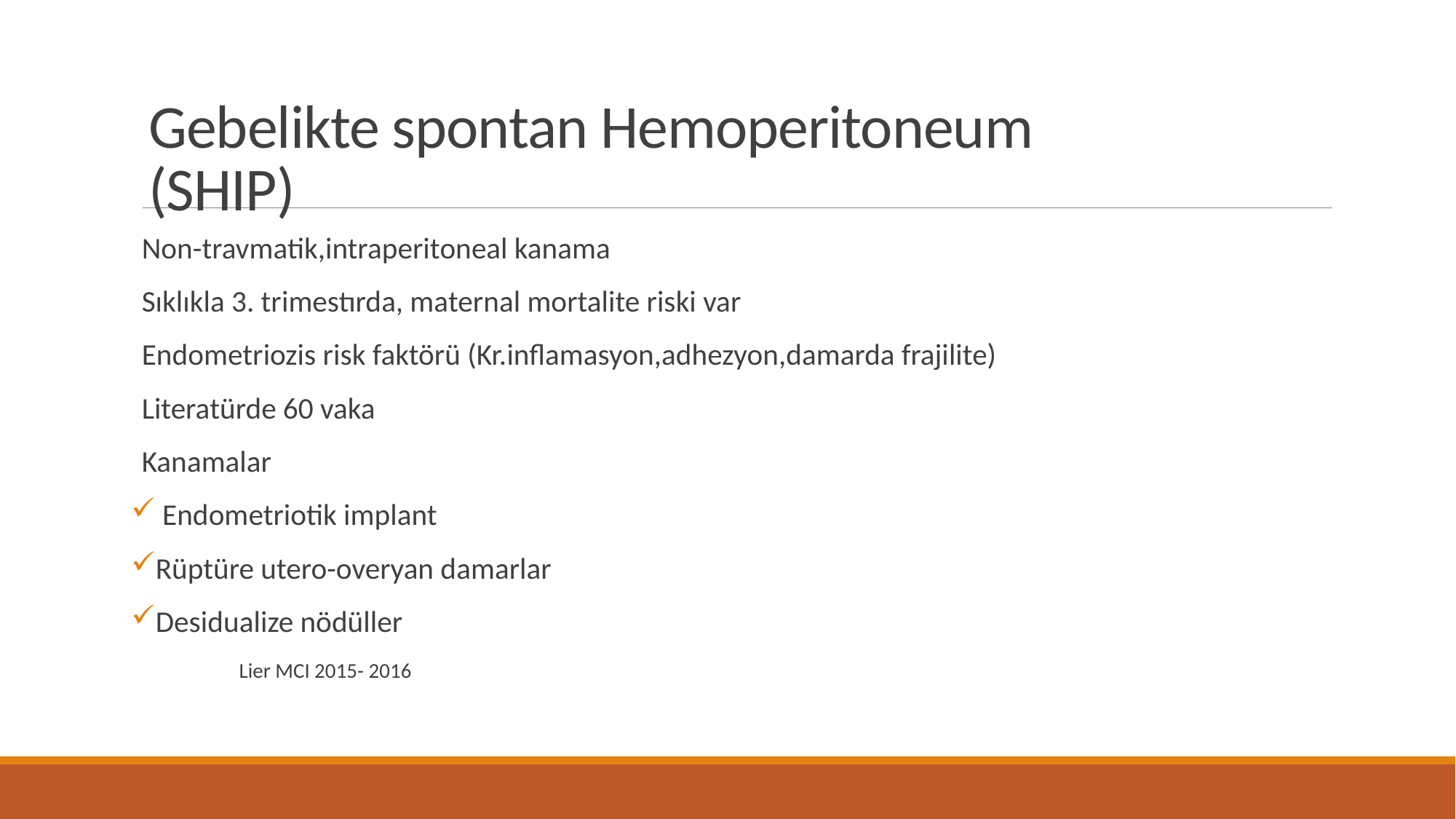

# Gebelikte spontan Hemoperitoneum (SHIP)
Non-travmatik,intraperitoneal kanama
Sıklıkla 3. trimestırda, maternal mortalite riski var
Endometriozis risk faktörü (Kr.inflamasyon,adhezyon,damarda frajilite)
Literatürde 60 vaka
Kanamalar
 Endometriotik implant
Rüptüre utero-overyan damarlar
Desidualize nödüller
																			Lier MCI 2015- 2016